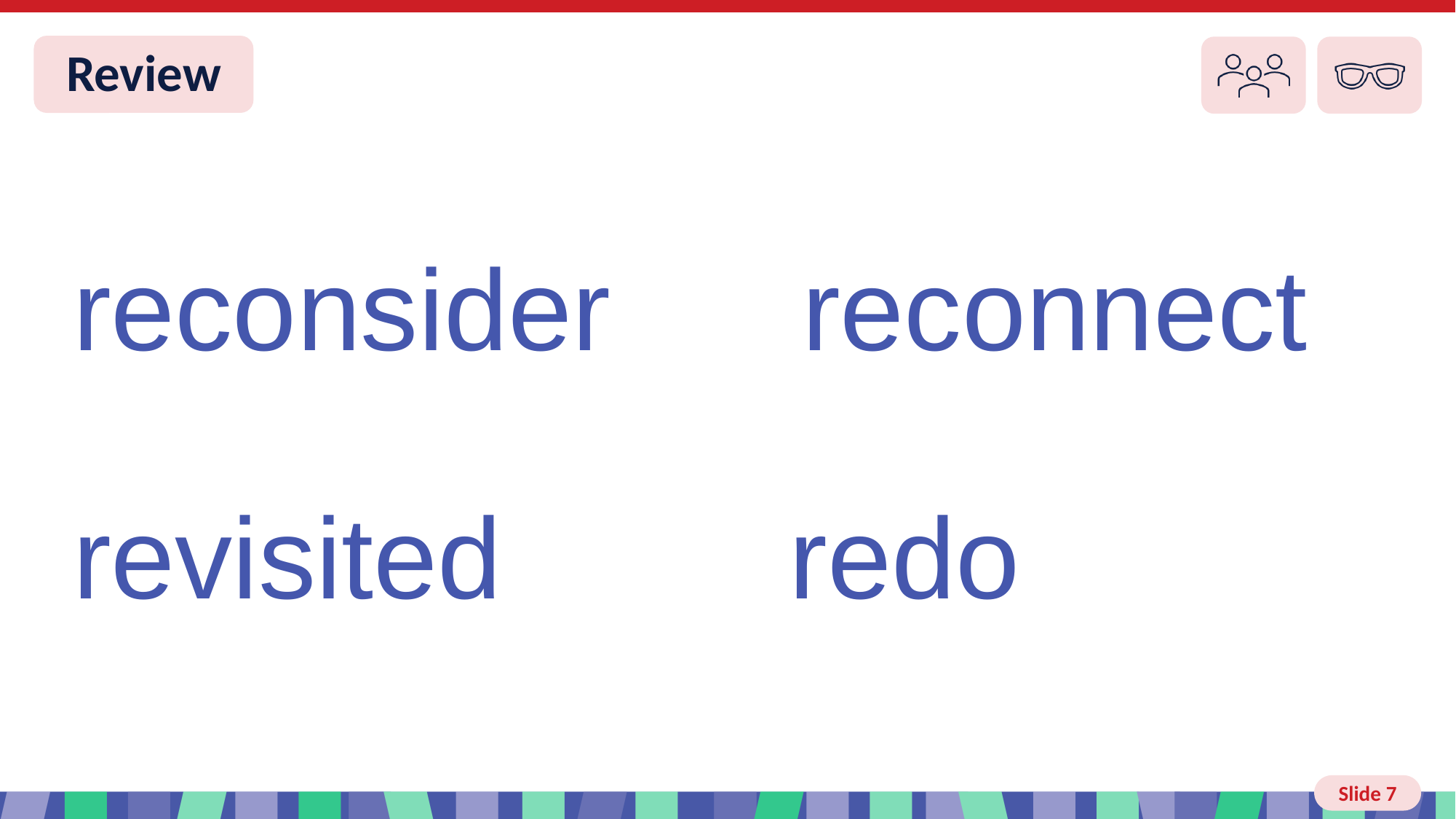

Slide 7 Review You do
reconsider      reconnect

revisited         redo